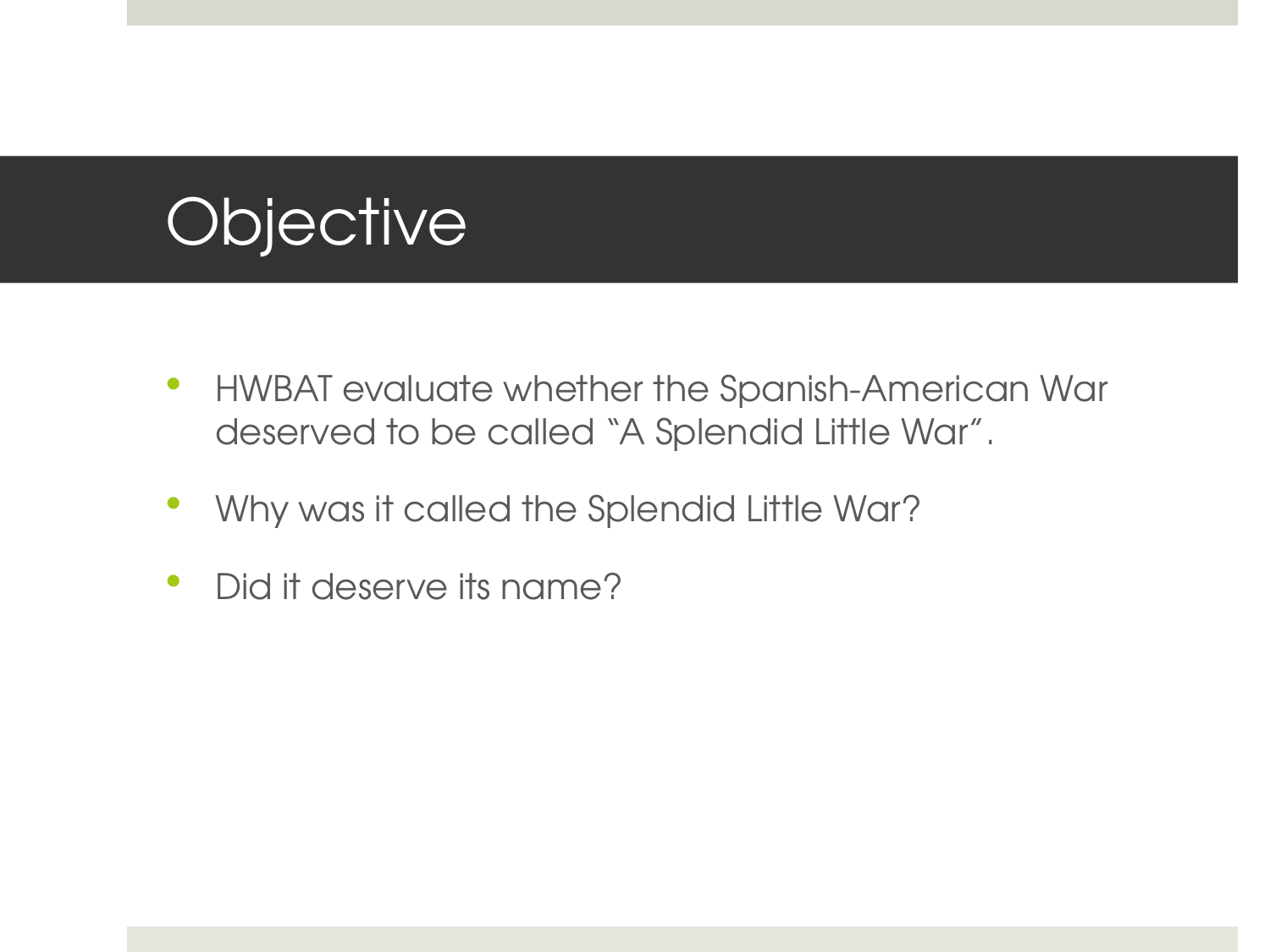

# Objective
HWBAT evaluate whether the Spanish-American War deserved to be called “A Splendid Little War”.
Why was it called the Splendid Little War?
Did it deserve its name?